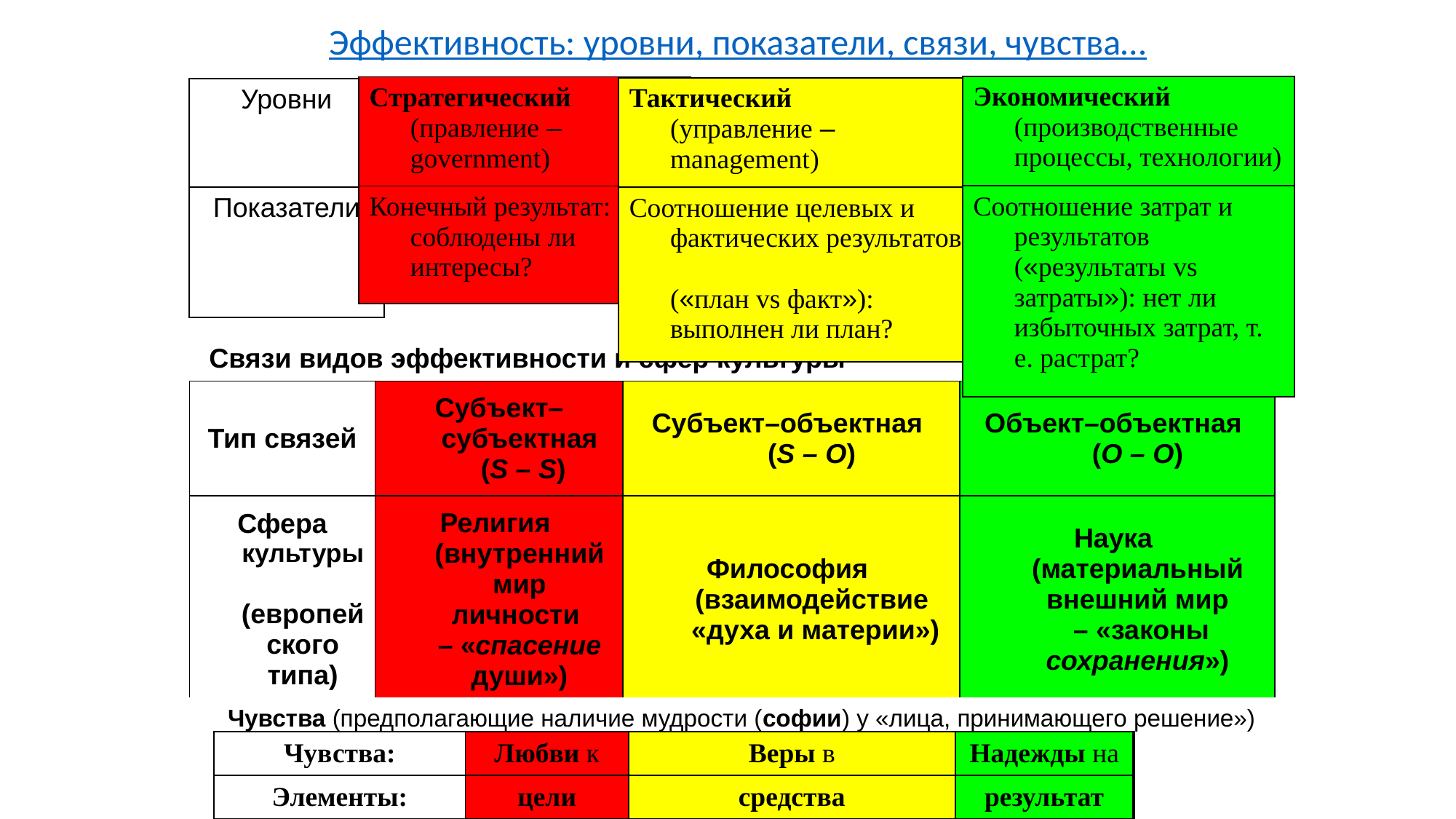

# Эффективность: уровни, показатели, связи, чувства…
| Экономический (производственные процессы, технологии) |
| --- |
| Соотношение затрат и результатов («результаты vs затраты»): нет ли избыточных затрат, т. е. растрат? |
| Стратегический (правление – government) |
| --- |
| Конечный результат: соблюдены ли интересы? |
| Тактический (управление – management) |
| --- |
| Соотношение целевых и фактических результатов («план vs факт»): выполнен ли план? |
| Уровни |
| --- |
| Показатели |
Связи видов эффективности и сфер культуры
| Тип связей | Субъект–субъектная (S – S) | Субъект–объектная (S – O) | Объект–объектная (O – O) |
| --- | --- | --- | --- |
| Сфера культуры (европейского типа) | Религия (внутренний мир личности – «спасение души») | Философия (взаимодействие «духа и материи») | Наука (материальный внешний мир – «законы сохранения») |
Чувства (предполагающие наличие мудрости (софии) у «лица, принимающего решение»)
| Чувства: | Любви к | Веры в | Надежды на |
| --- | --- | --- | --- |
| Элементы: | цели | средства | результат |